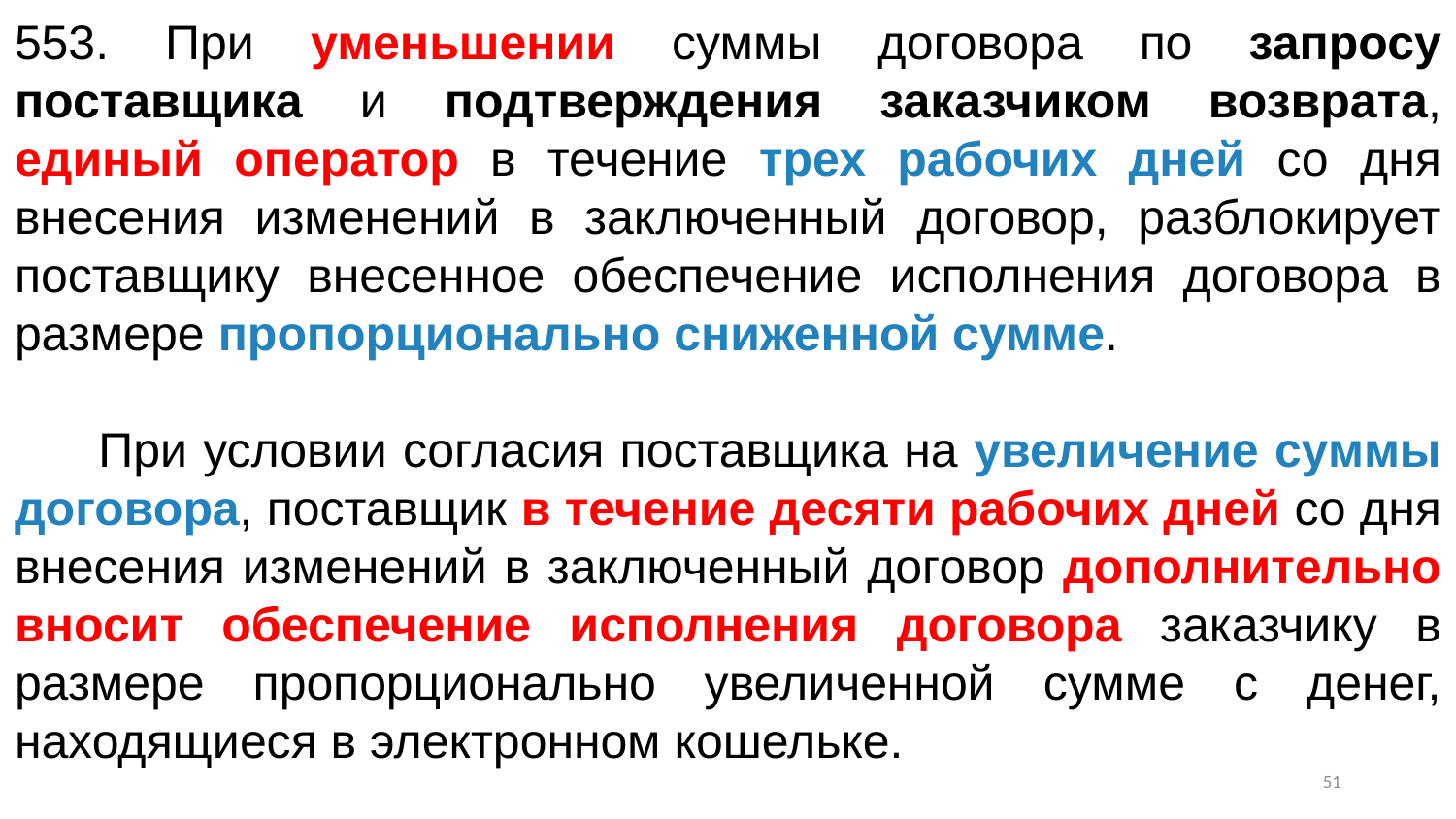

553. При уменьшении суммы договора по запросу поставщика и подтверждения заказчиком возврата, единый оператор в течение трех рабочих дней со дня внесения изменений в заключенный договор, разблокирует поставщику внесенное обеспечение исполнения договора в размере пропорционально сниженной сумме.

      При условии согласия поставщика на увеличение суммы договора, поставщик в течение десяти рабочих дней со дня внесения изменений в заключенный договор дополнительно вносит обеспечение исполнения договора заказчику в размере пропорционально увеличенной сумме с денег, находящиеся в электронном кошельке.
51